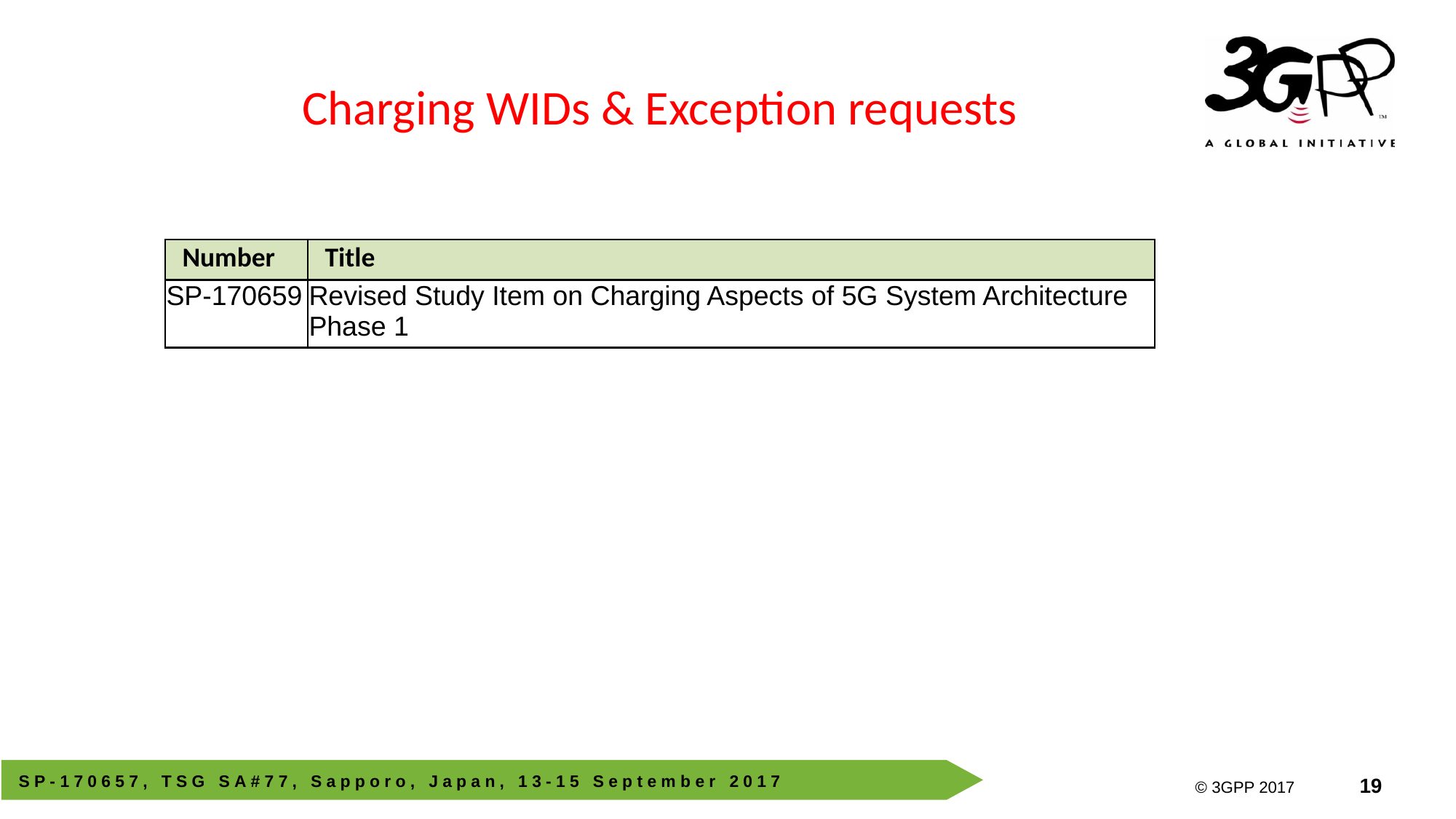

Charging WIDs & Exception requests
| Number | Title |
| --- | --- |
| SP-170659 | Revised Study Item on Charging Aspects of 5G System Architecture Phase 1 |